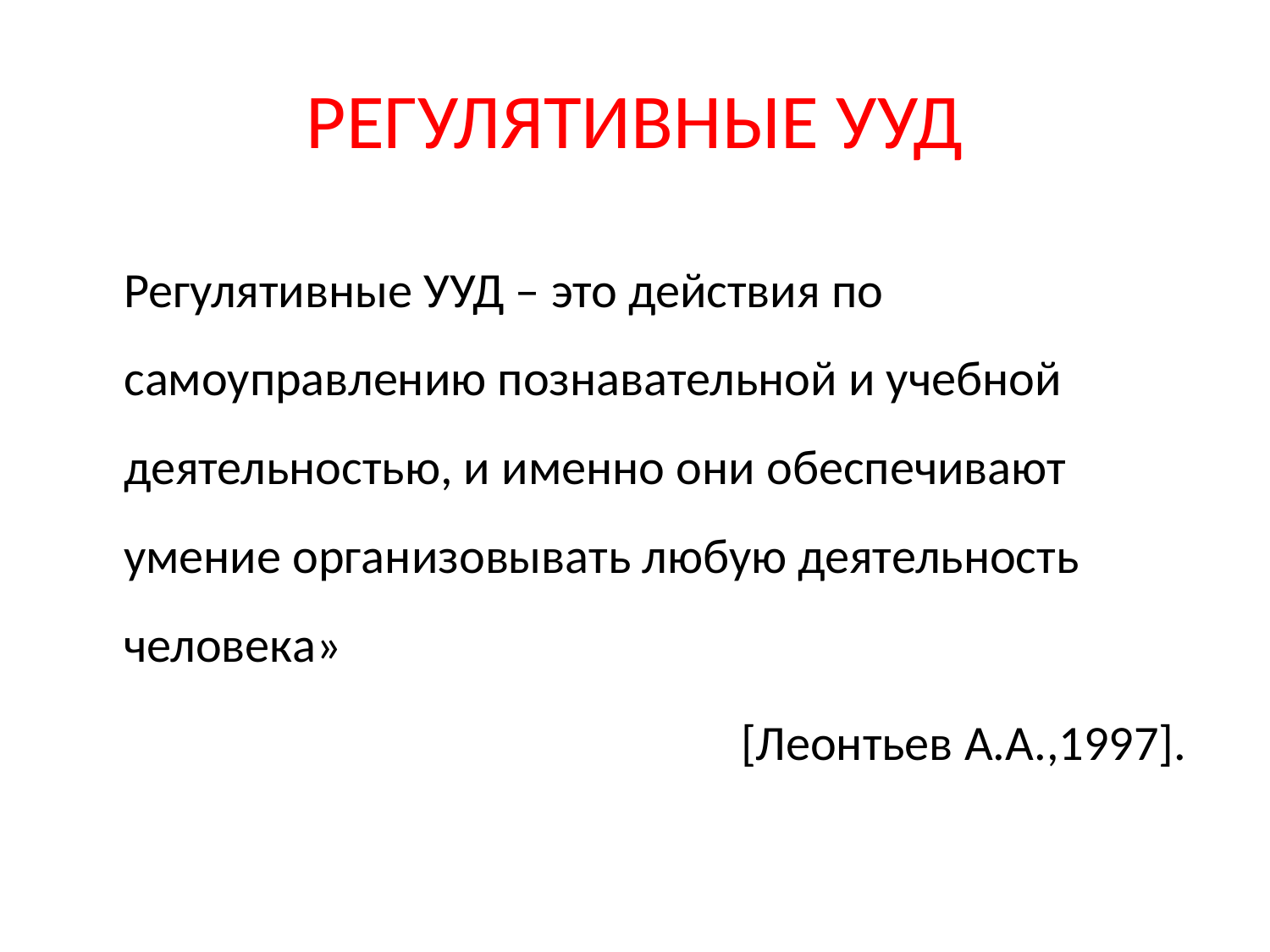

# РЕГУЛЯТИВНЫЕ УУД
Регулятивные УУД – это действия по самоуправлению познавательной и учебной деятельностью, и именно они обеспечивают умение организовывать любую деятельность человека»
                                                       [Леонтьев А.А.,1997].